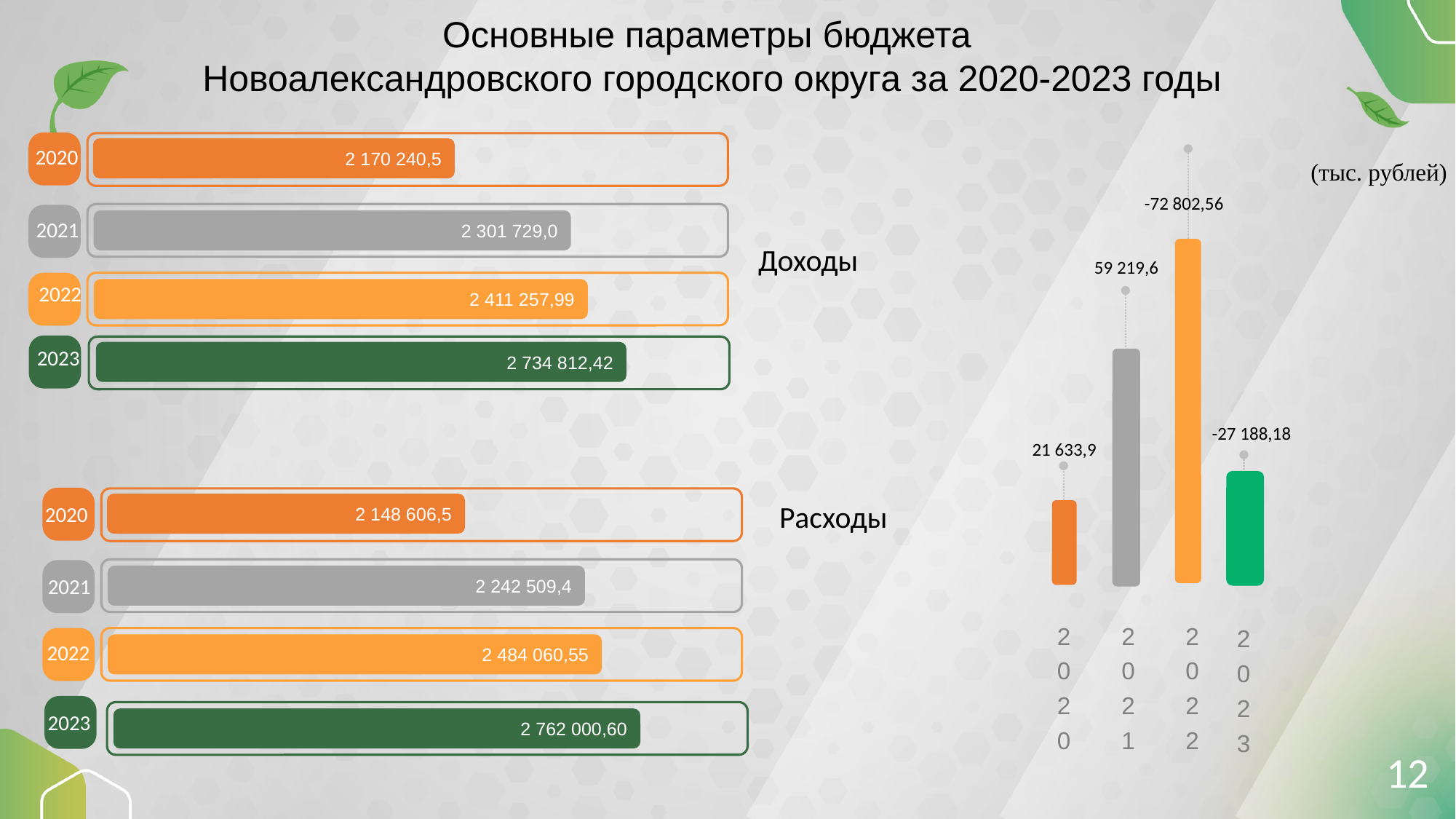

Основные параметры бюджета
 Новоалександровского городского округа за 2020-2023 годы

2 170 240,5

2 301 729,0

2 411 257,99

2 734 812,42
2020

(тыс. рублей)
-72 802,56
2021
Доходы
59 219,6
2022

2023
-27 188,18
21 633,9

2 148 606,5

2 242 509,4

2 484 060,55

2 762 000,60
Расходы
2020
2021
2020
2021
2022
2023
2022
2023
12